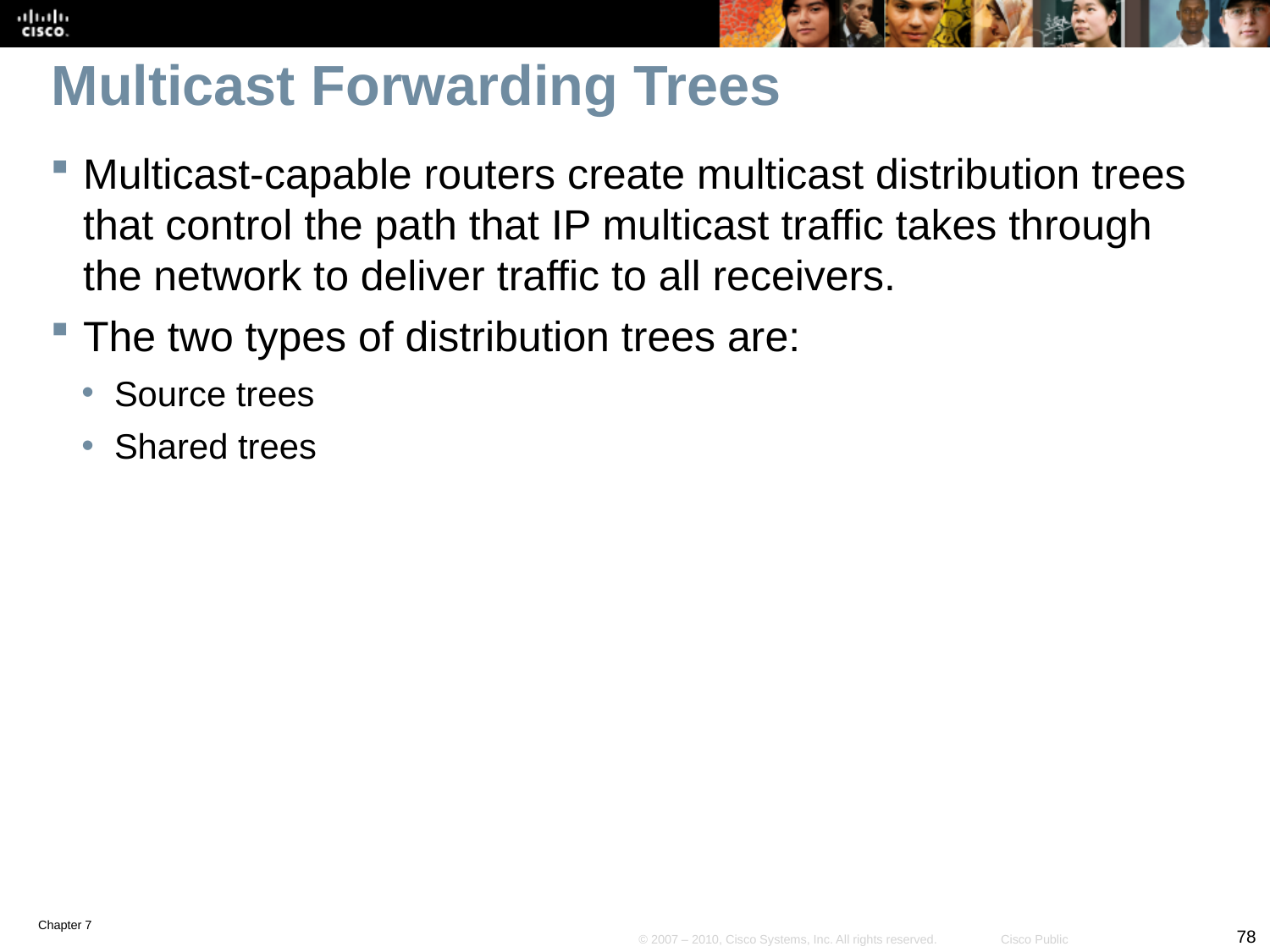

# Multicast Forwarding Trees
Multicast-capable routers create multicast distribution trees that control the path that IP multicast traffic takes through the network to deliver traffic to all receivers.
The two types of distribution trees are:
Source trees
Shared trees